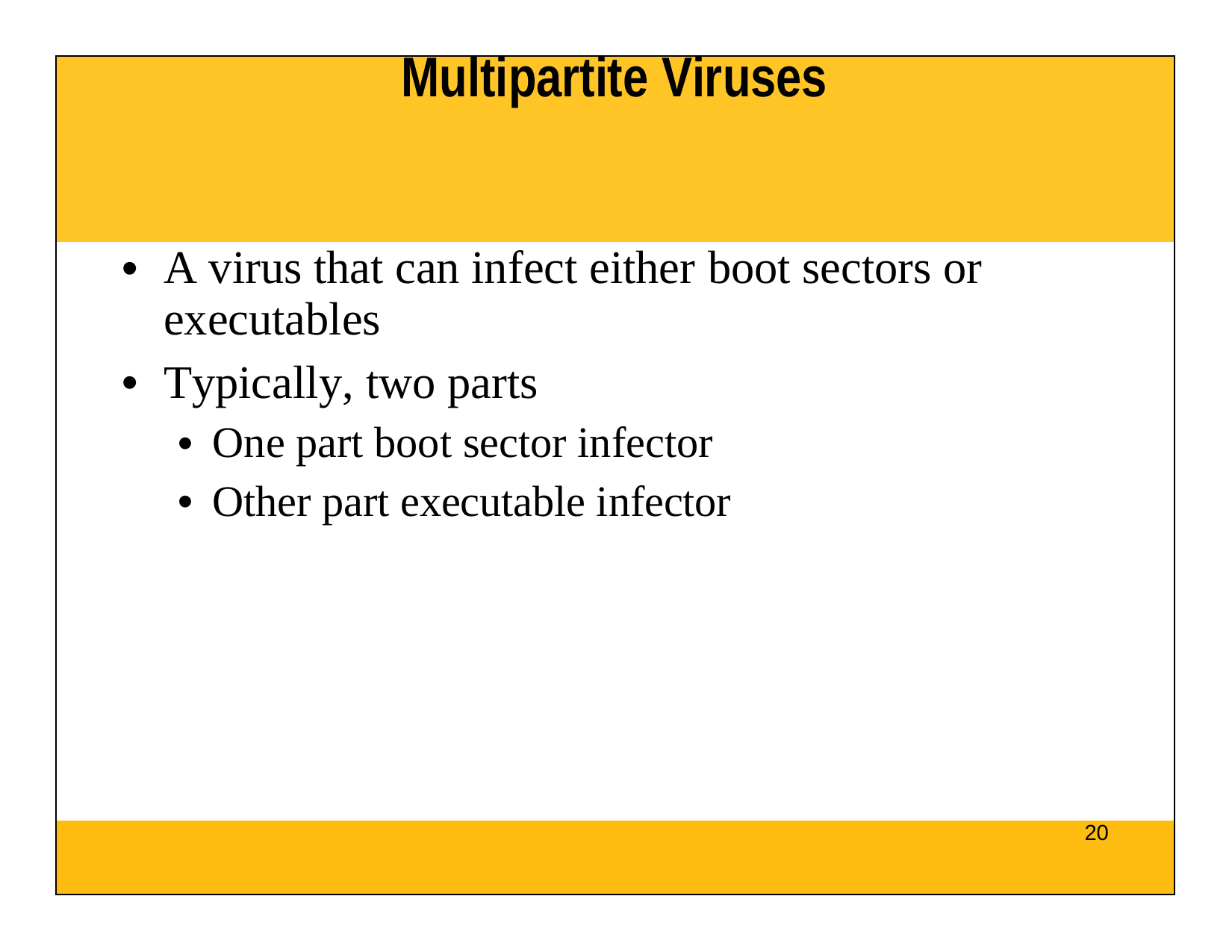

| Multipartite Viruses |
| --- |
| A virus that can infect either boot sectors or executables Typically, two parts One part boot sector infector Other part executable infector |
| 20 |